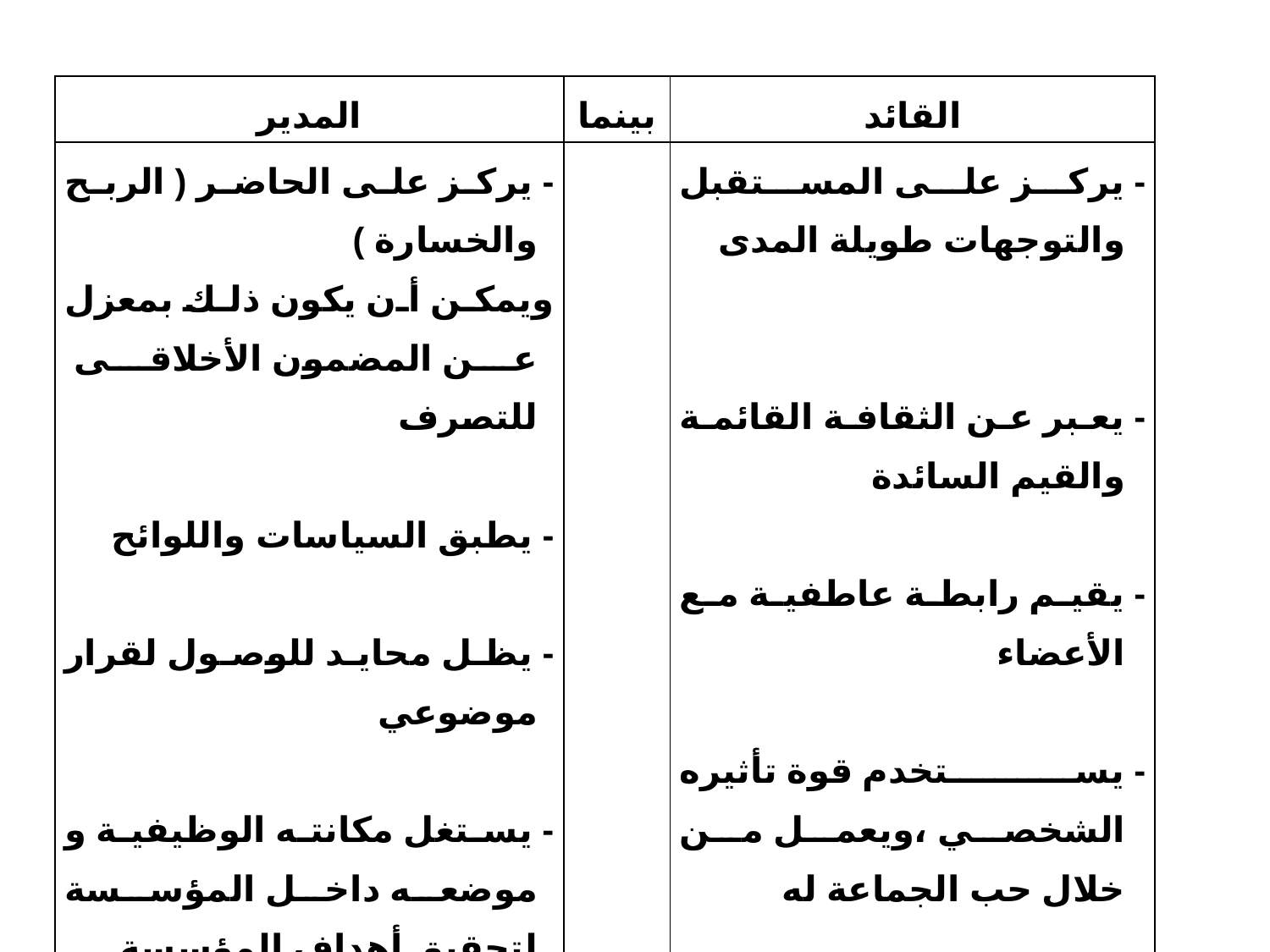

| المدير | بينما | القائد |
| --- | --- | --- |
| - يركز على الحاضر ( الربح والخسارة ) ويمكن أن يكون ذلك بمعزل عن المضمون الأخلاقى للتصرف   - يطبق السياسات واللوائح   - يظل محايد للوصول لقرار موضوعي   - يستغل مكانته الوظيفية و موضعه داخل المؤسسة لتحقيق أهداف المؤسسة |  | - يركز على المستقبل والتوجهات طويلة المدى     - يعبر عن الثقافة القائمة والقيم السائدة   - يقيم رابطة عاطفية مع الأعضاء   - يستخدم قوة تأثيره الشخصي ،ويعمل من خلال حب الجماعة له |